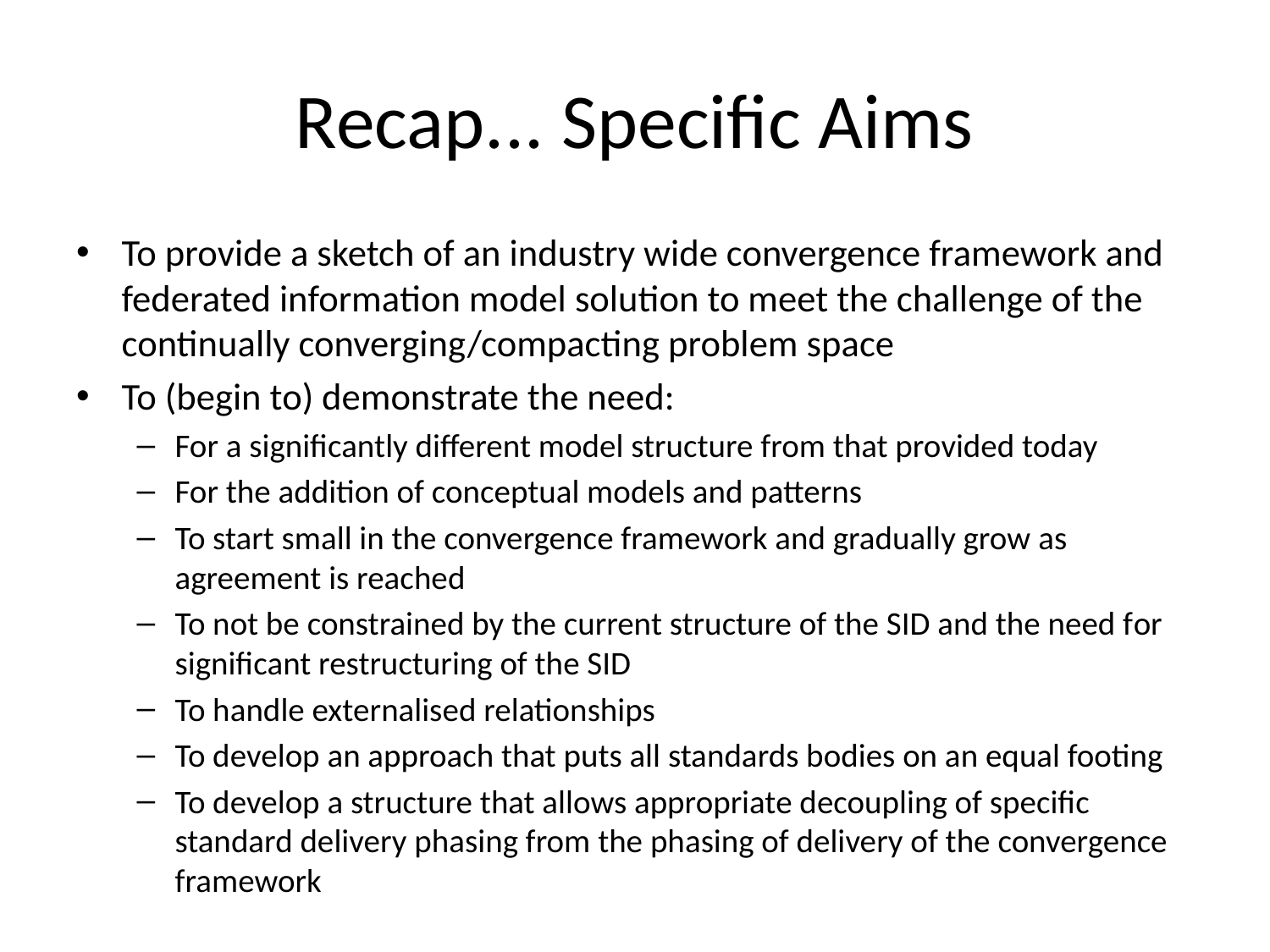

# Recap... Specific Aims
To provide a sketch of an industry wide convergence framework and federated information model solution to meet the challenge of the continually converging/compacting problem space
To (begin to) demonstrate the need:
For a significantly different model structure from that provided today
For the addition of conceptual models and patterns
To start small in the convergence framework and gradually grow as agreement is reached
To not be constrained by the current structure of the SID and the need for significant restructuring of the SID
To handle externalised relationships
To develop an approach that puts all standards bodies on an equal footing
To develop a structure that allows appropriate decoupling of specific standard delivery phasing from the phasing of delivery of the convergence framework